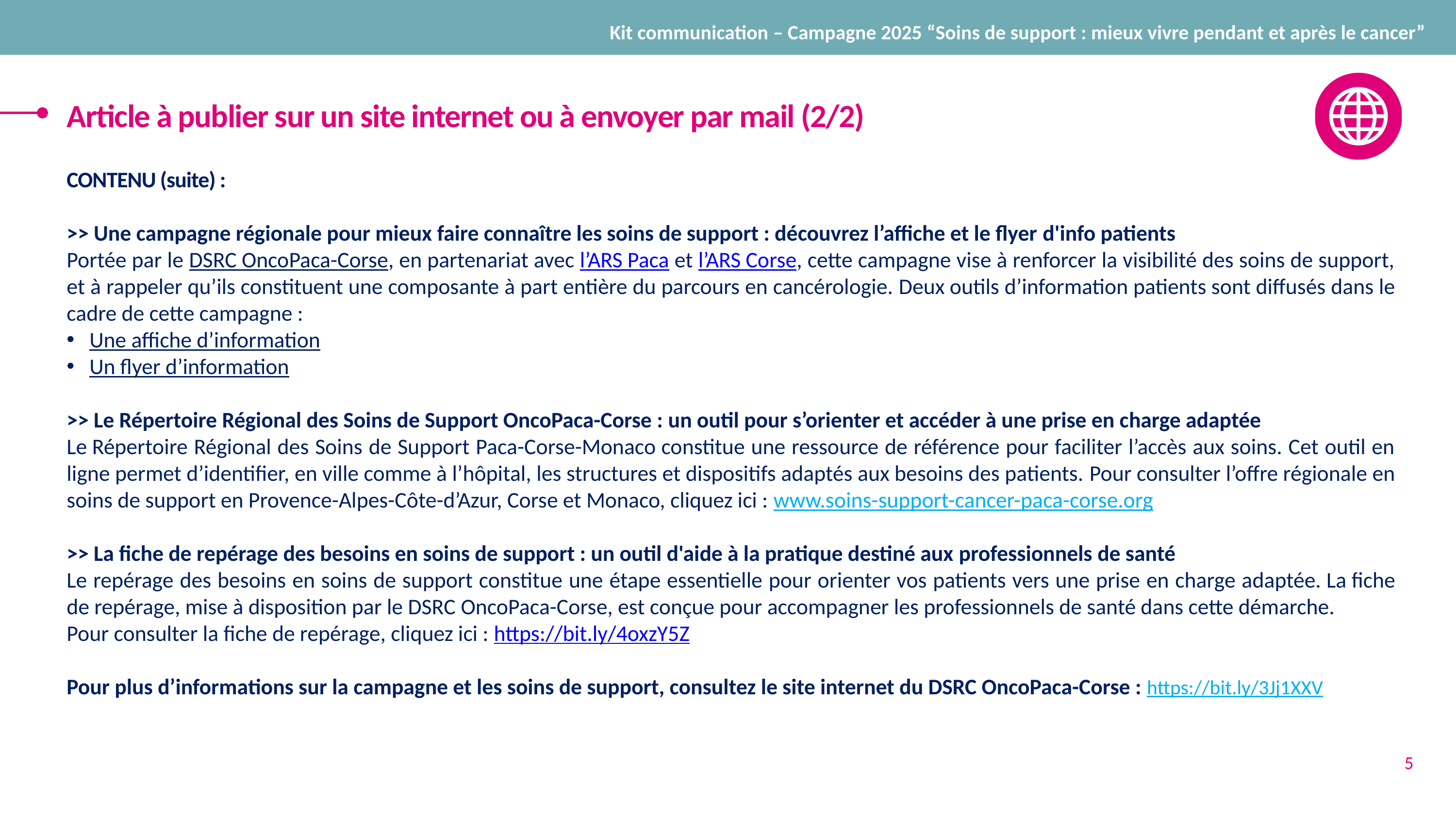

Kit communication – Campagne 2025 “Soins de support : mieux vivre pendant et après le cancer”
   KIT COMMUNICATION – Soins de support : mieux vivre pendant et après le cancer

Article à publier sur un site internet ou à envoyer par mail (2/2)

CONTENU (suite) :

>> Une campagne régionale pour mieux faire connaître les soins de support : découvrez l’affiche et le flyer d'info patients
Portée par le DSRC OncoPaca-Corse, en partenariat avec l’ARS Paca et l’ARS Corse, cette campagne vise à renforcer la visibilité des soins de support, et à rappeler qu’ils constituent une composante à part entière du parcours en cancérologie. Deux outils d’information patients sont diffusés dans le cadre de cette campagne :
Une affiche d’information
Un flyer d’information

>> Le Répertoire Régional des Soins de Support OncoPaca-Corse : un outil pour s’orienter et accéder à une prise en charge adaptée
Le Répertoire Régional des Soins de Support Paca-Corse-Monaco constitue une ressource de référence pour faciliter l’accès aux soins. Cet outil en ligne permet d’identifier, en ville comme à l’hôpital, les structures et dispositifs adaptés aux besoins des patients. Pour consulter l’offre régionale en soins de support en Provence-Alpes-Côte-d’Azur, Corse et Monaco, cliquez ici : www.soins-support-cancer-paca-corse.org

>> La fiche de repérage des besoins en soins de support : un outil d'aide à la pratique destiné aux professionnels de santé
Le repérage des besoins en soins de support constitue une étape essentielle pour orienter vos patients vers une prise en charge adaptée. La fiche de repérage, mise à disposition par le DSRC OncoPaca-Corse, est conçue pour accompagner les professionnels de santé dans cette démarche.
Pour consulter la fiche de repérage, cliquez ici : https://bit.ly/4oxzY5Z

Pour plus d’informations sur la campagne et les soins de support, consultez le site internet du DSRC OncoPaca-Corse : https://bit.ly/3Jj1XXV
5